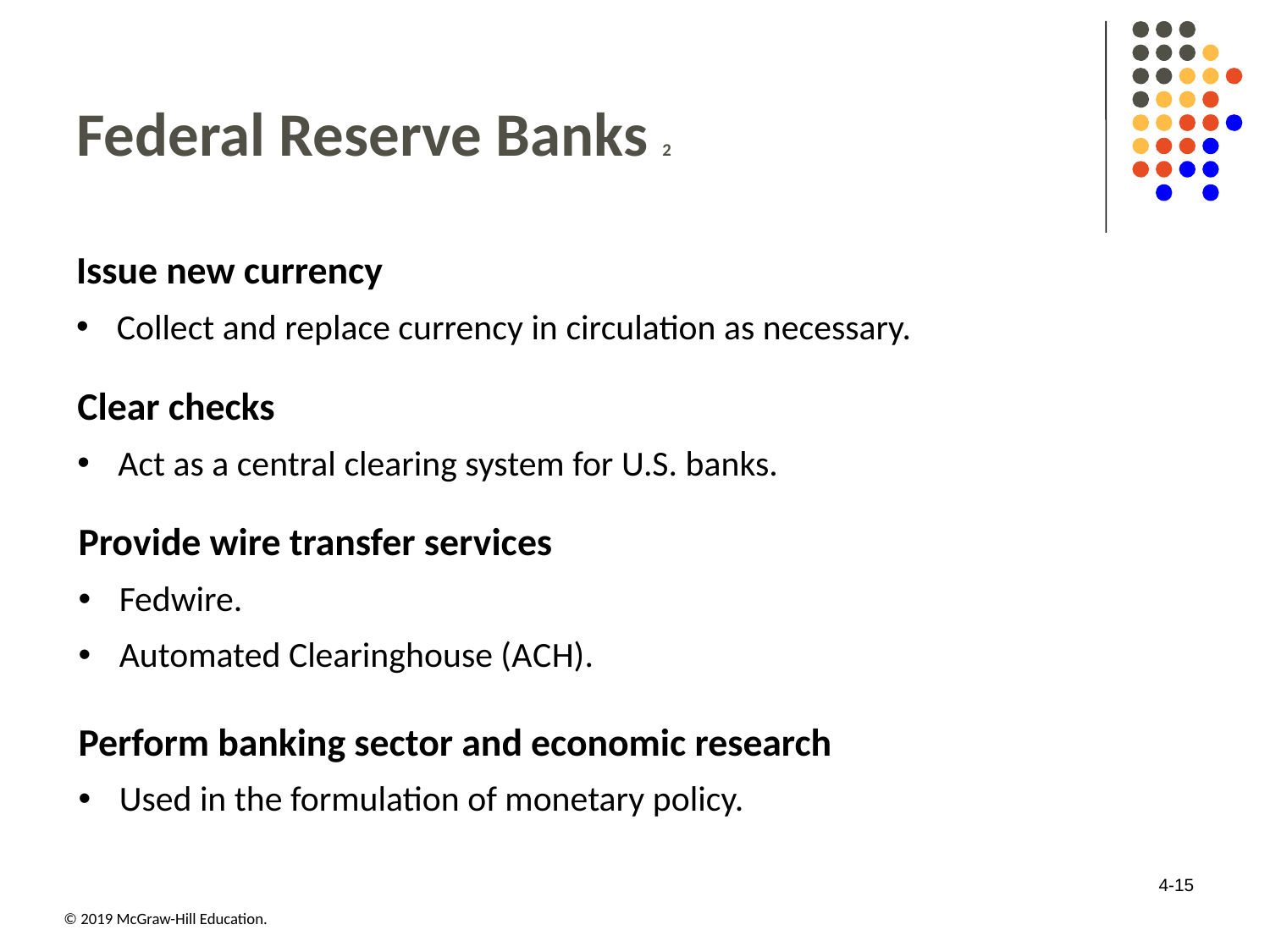

# Federal Reserve Banks 2
Issue new currency
Collect and replace currency in circulation as necessary.
Clear checks
Act as a central clearing system for U.S. banks.
Provide wire transfer services
Fedwire.
Automated Clearinghouse (A C H).
Perform banking sector and economic research
Used in the formulation of monetary policy.
4-15